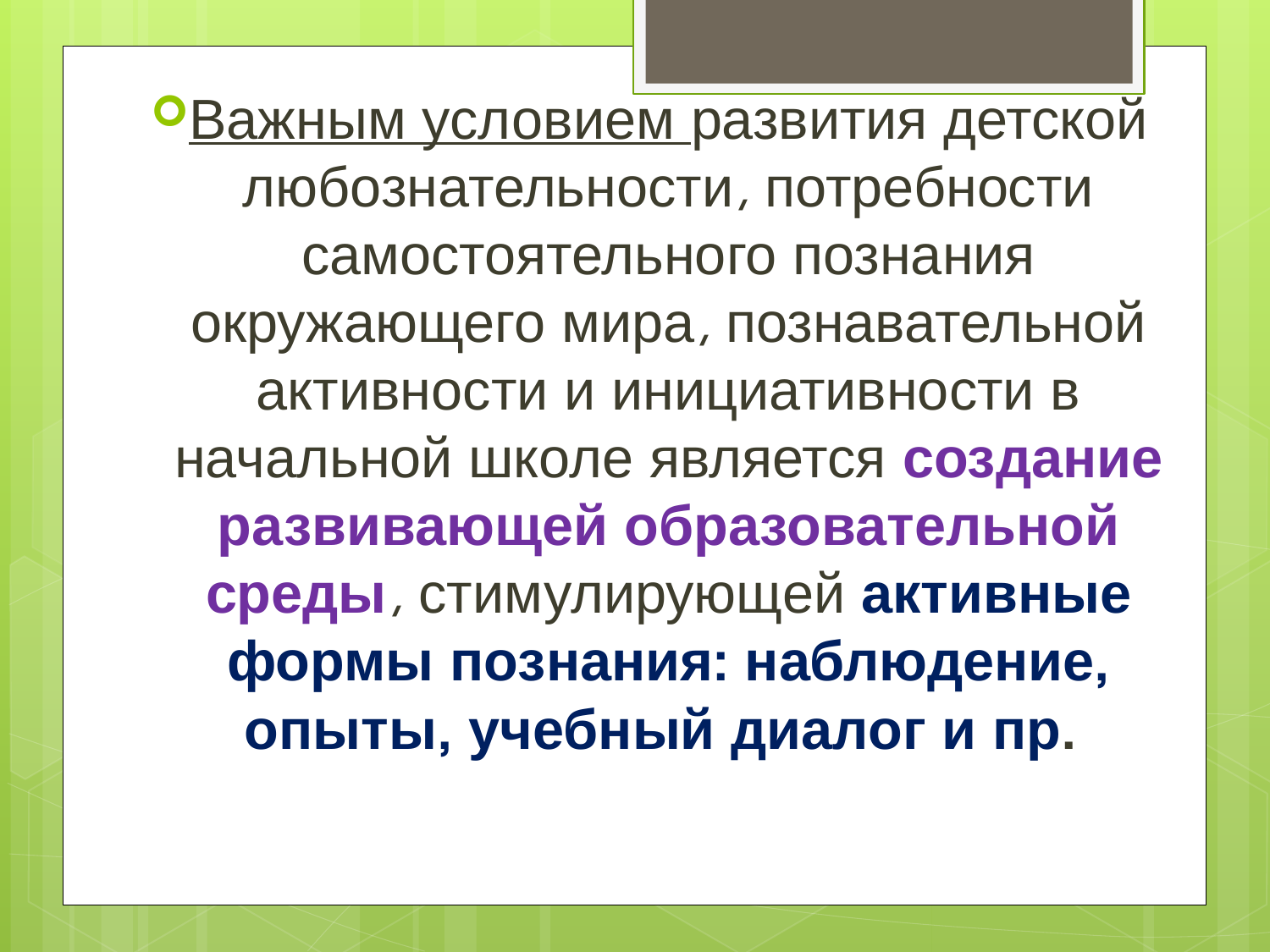

Важным условием развития детской любознательности, потребности самостоятельного познания окружающего мира, познавательной активности и инициативности в начальной школе является создание развивающей образовательной среды, стимулирующей активные формы познания: наблюдение, опыты, учебный диалог и пр.

#